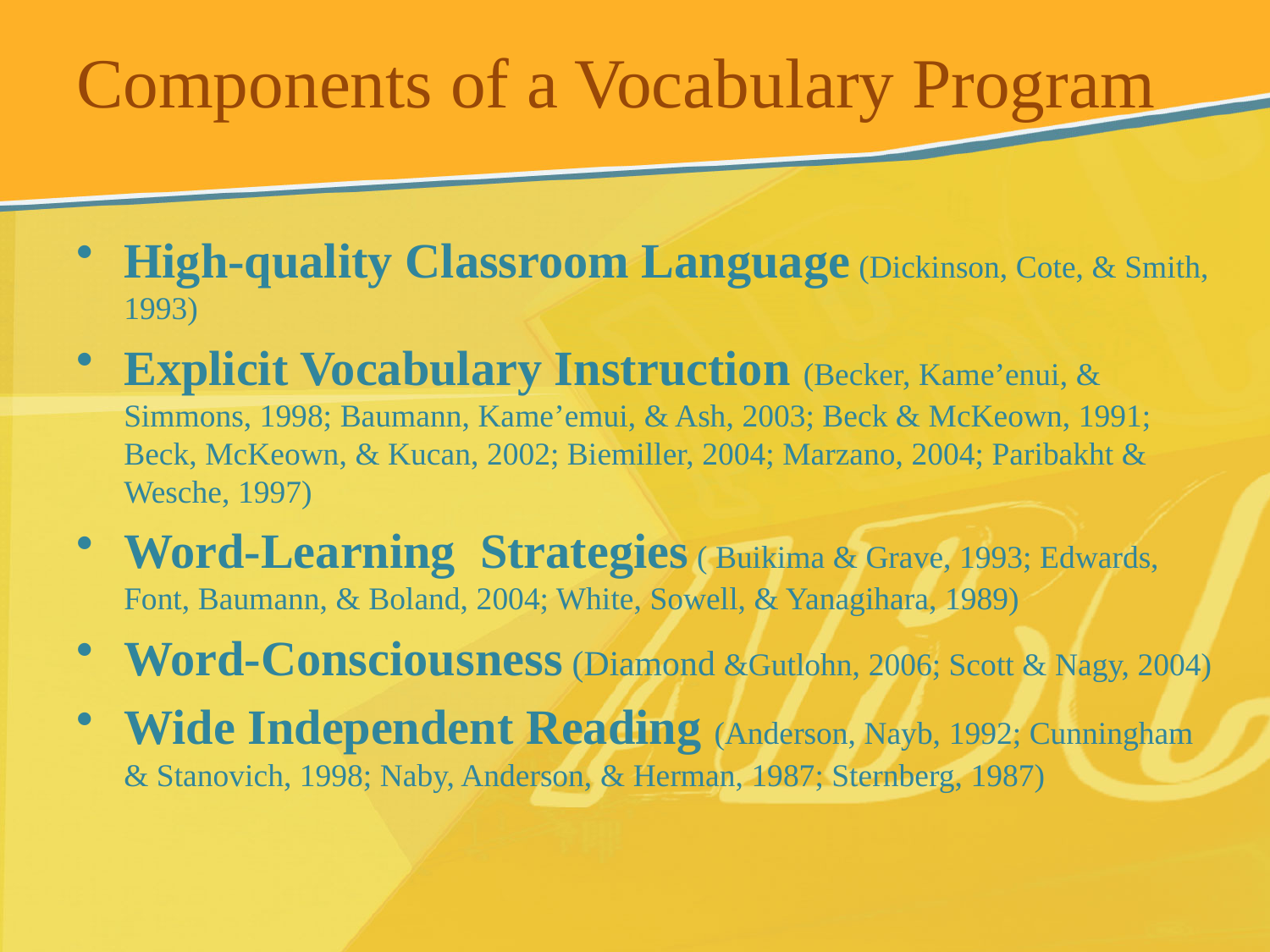

# Components of a Vocabulary Program
High-quality Classroom Language (Dickinson, Cote, & Smith, 1993)
Explicit Vocabulary Instruction (Becker, Kame’enui, & Simmons, 1998; Baumann, Kame’emui, & Ash, 2003; Beck & McKeown, 1991; Beck, McKeown, & Kucan, 2002; Biemiller, 2004; Marzano, 2004; Paribakht & Wesche, 1997)
Word-Learning  Strategies ( Buikima & Grave, 1993; Edwards, Font, Baumann, & Boland, 2004; White, Sowell, & Yanagihara, 1989)
Word-Consciousness (Diamond &Gutlohn, 2006; Scott & Nagy, 2004)
Wide Independent Reading (Anderson, Nayb, 1992; Cunningham & Stanovich, 1998; Naby, Anderson, & Herman, 1987; Sternberg, 1987)